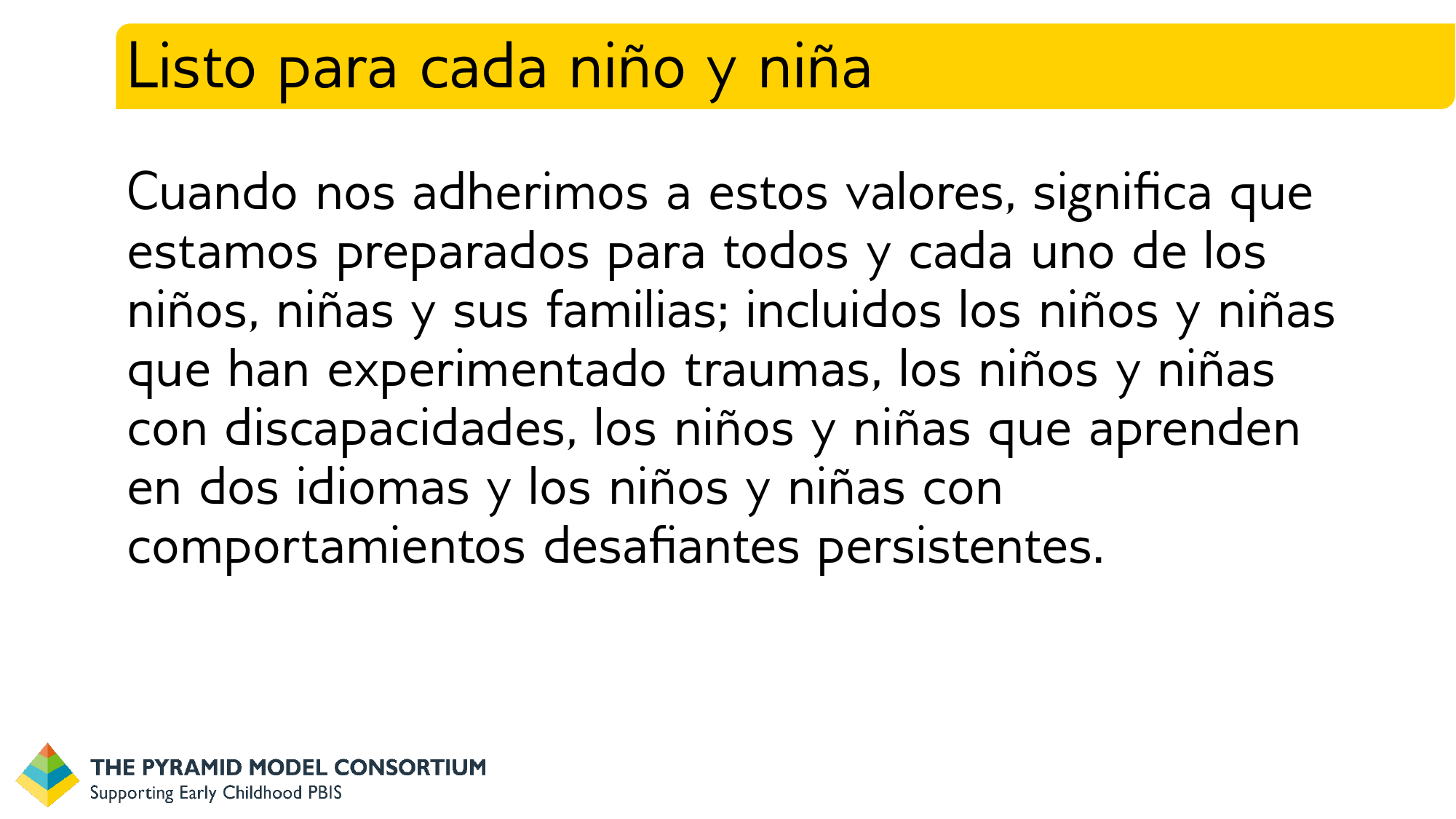

# Listo para cada niño y niña
Cuando nos adherimos a estos valores, significa que estamos preparados para todos y cada uno de los niños, niñas y sus familias; incluidos los niños y niñas que han experimentado traumas, los niños y niñas con discapacidades, los niños y niñas que aprenden en dos idiomas y los niños y niñas con comportamientos desafiantes persistentes.